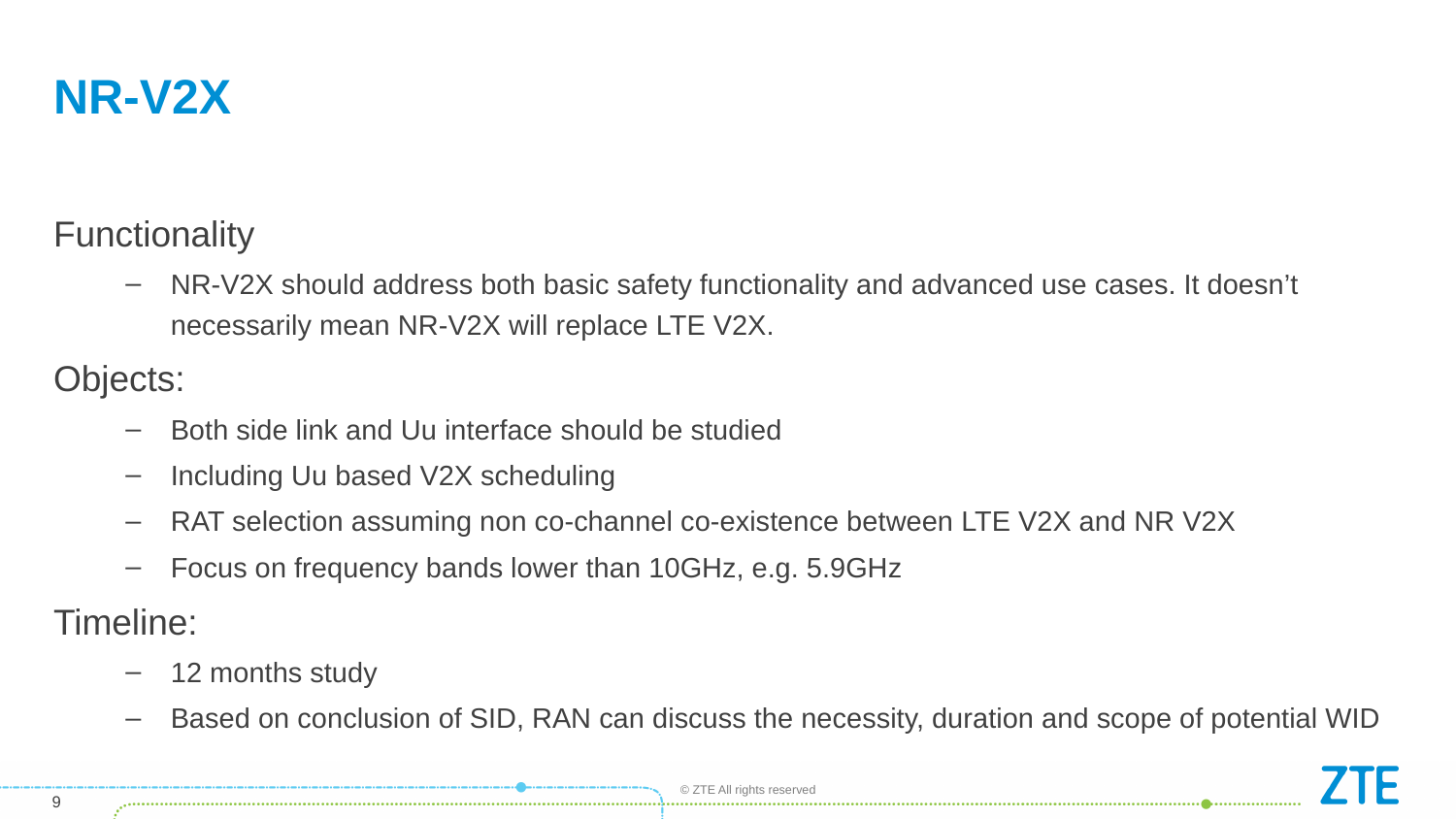

# NR-V2X
Functionality
NR-V2X should address both basic safety functionality and advanced use cases. It doesn’t necessarily mean NR-V2X will replace LTE V2X.
Objects:
Both side link and Uu interface should be studied
Including Uu based V2X scheduling
RAT selection assuming non co-channel co-existence between LTE V2X and NR V2X
Focus on frequency bands lower than 10GHz, e.g. 5.9GHz
Timeline:
12 months study
Based on conclusion of SID, RAN can discuss the necessity, duration and scope of potential WID